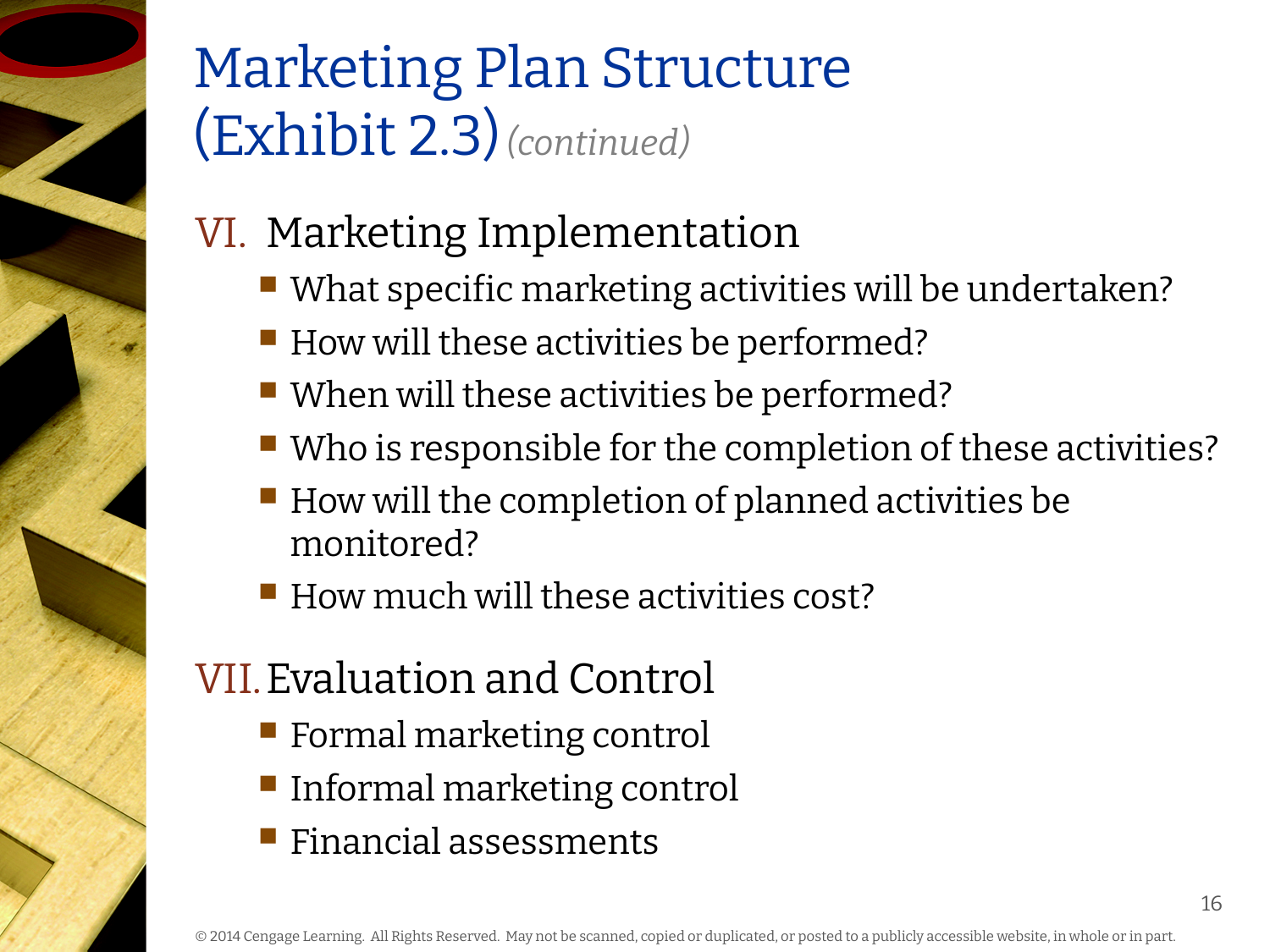

# Marketing Plan Structure (Exhibit 2.3) (continued)
Marketing Implementation
What specific marketing activities will be undertaken?
How will these activities be performed?
When will these activities be performed?
Who is responsible for the completion of these activities?
How will the completion of planned activities be monitored?
How much will these activities cost?
Evaluation and Control
Formal marketing control
Informal marketing control
Financial assessments
16